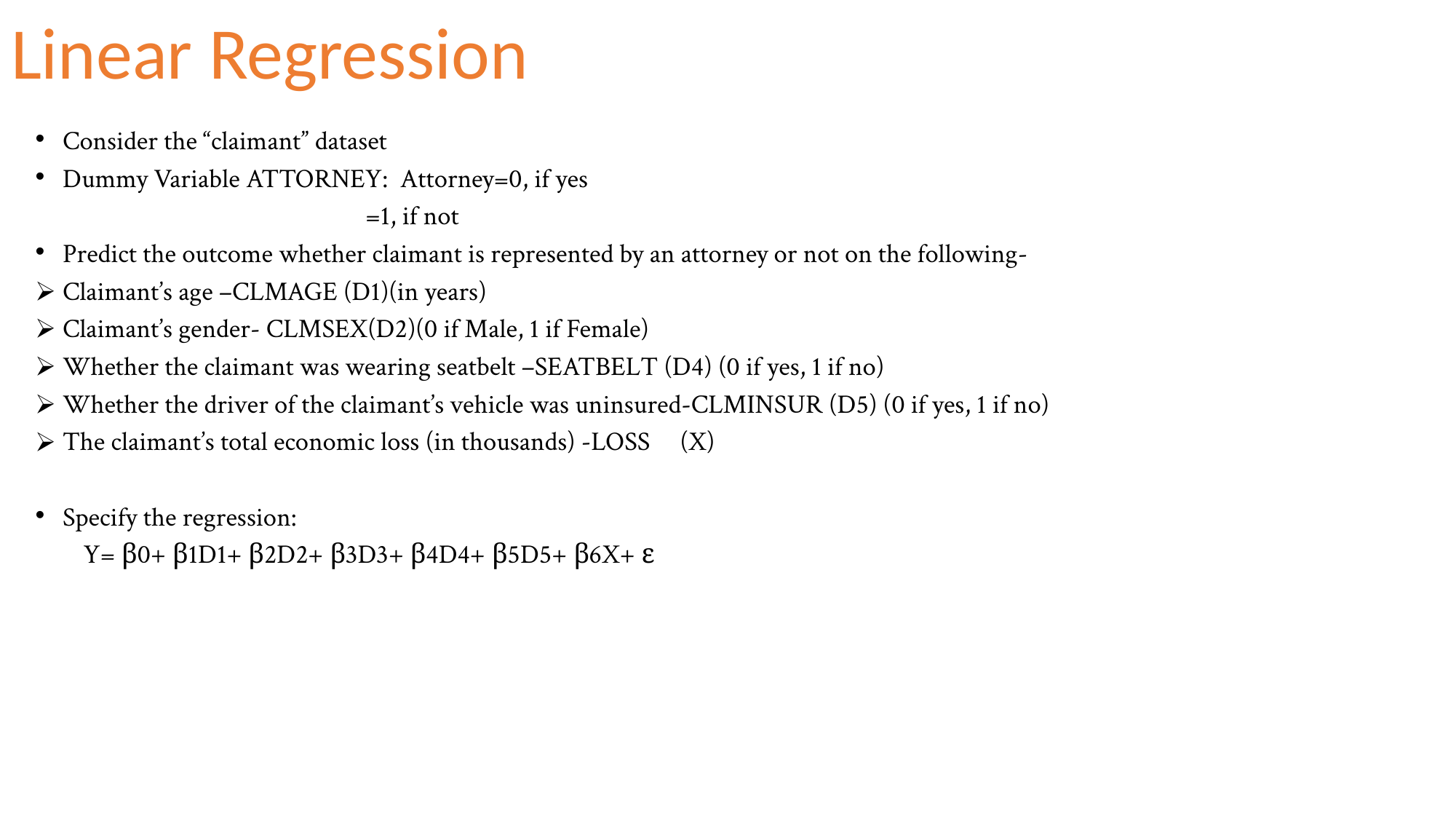

# Linear Regression
Consider the “claimant” dataset
Dummy Variable ATTORNEY:  Attorney=0, if yes
                                                       =1, if not
Predict the outcome whether claimant is represented by an attorney or not on the following-
Claimant’s age –CLMAGE (D1)(in years)
Claimant’s gender- CLMSEX(D2)(0 if Male, 1 if Female)
Whether the claimant was wearing seatbelt –SEATBELT (D4) (0 if yes, 1 if no)
Whether the driver of the claimant’s vehicle was uninsured-CLMINSUR (D5) (0 if yes, 1 if no)
The claimant’s total economic loss (in thousands) -LOSS     (X)

Specify the regression:
        Y= β0+ β1D1+ β2D2+ β3D3+ β4D4+ β5D5+ β6X+ ε